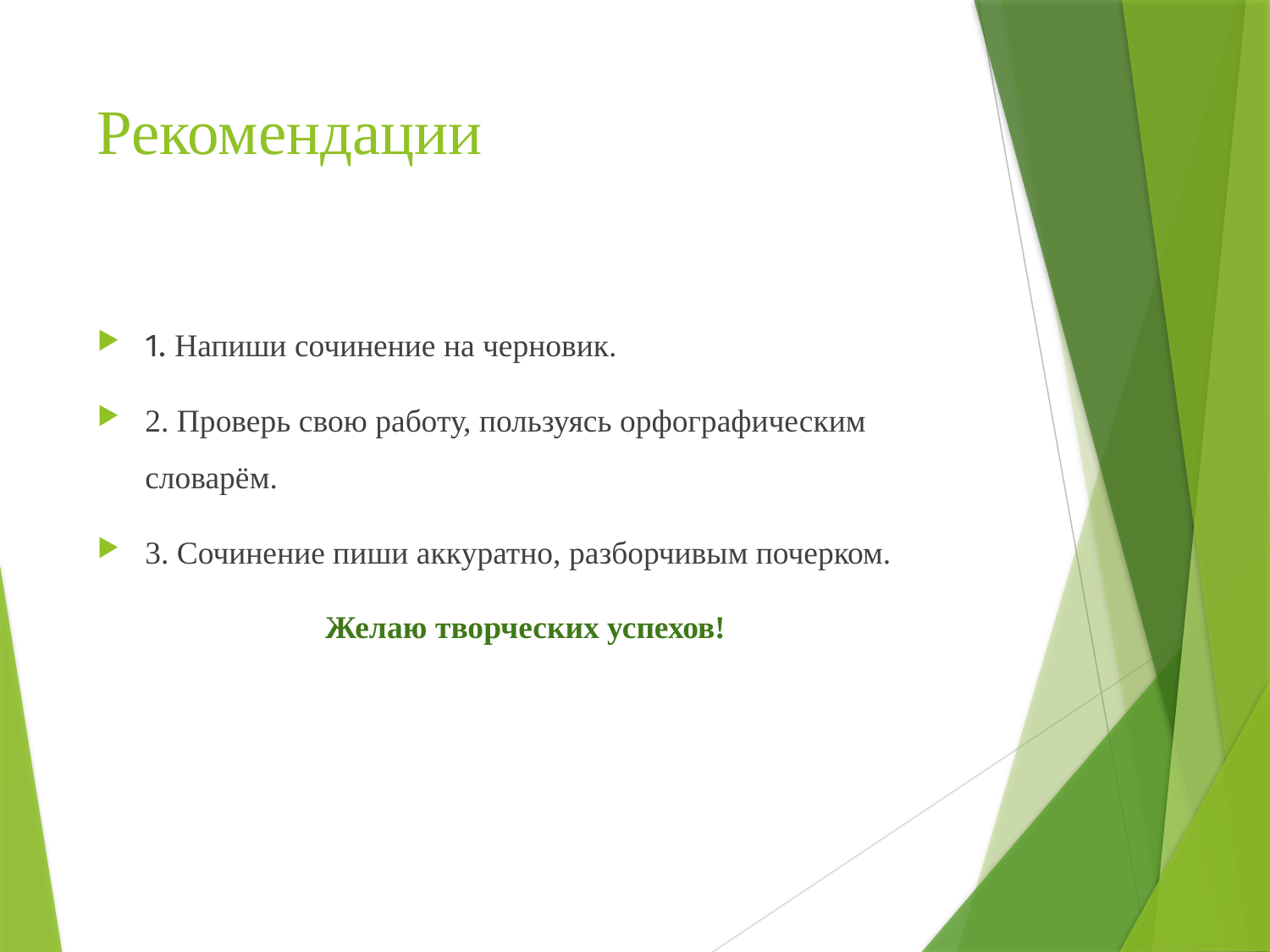

# Рекомендации
1. Напиши сочинение на черновик.
2. Проверь свою работу, пользуясь орфографическим словарём.
3. Со­чи­не­ние пи­ши­ ак­ку­рат­но, раз­бор­чи­вым по­чер­ком.
Желаю творческих успехов!